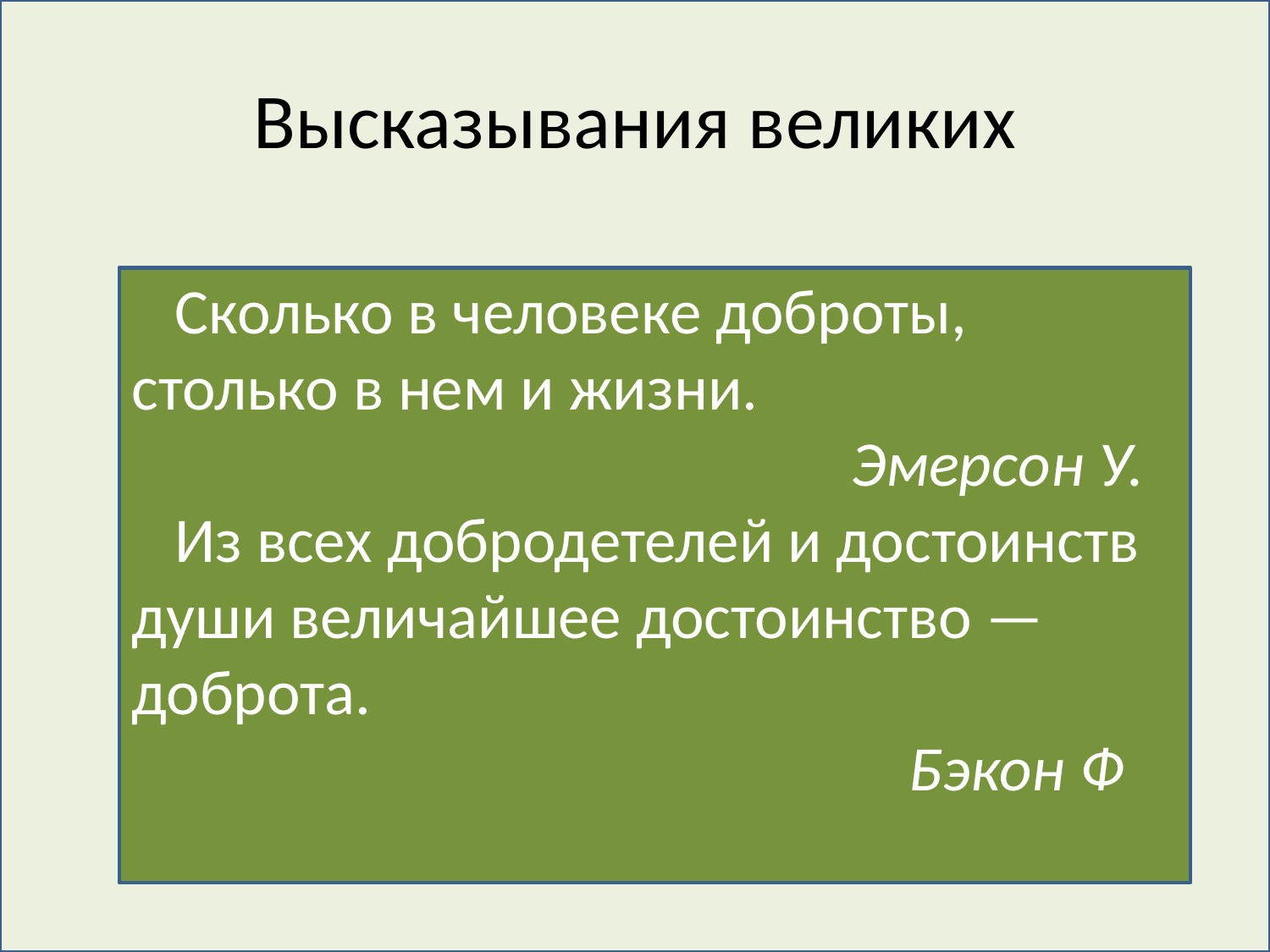

# Высказывания великих
   Сколько в человеке доброты, столько в нем и жизни.
                                                  Эмерсон У.
   Из всех добродетелей и достоинств души величайшее достоинство — доброта.
                                                      Бэкон Ф